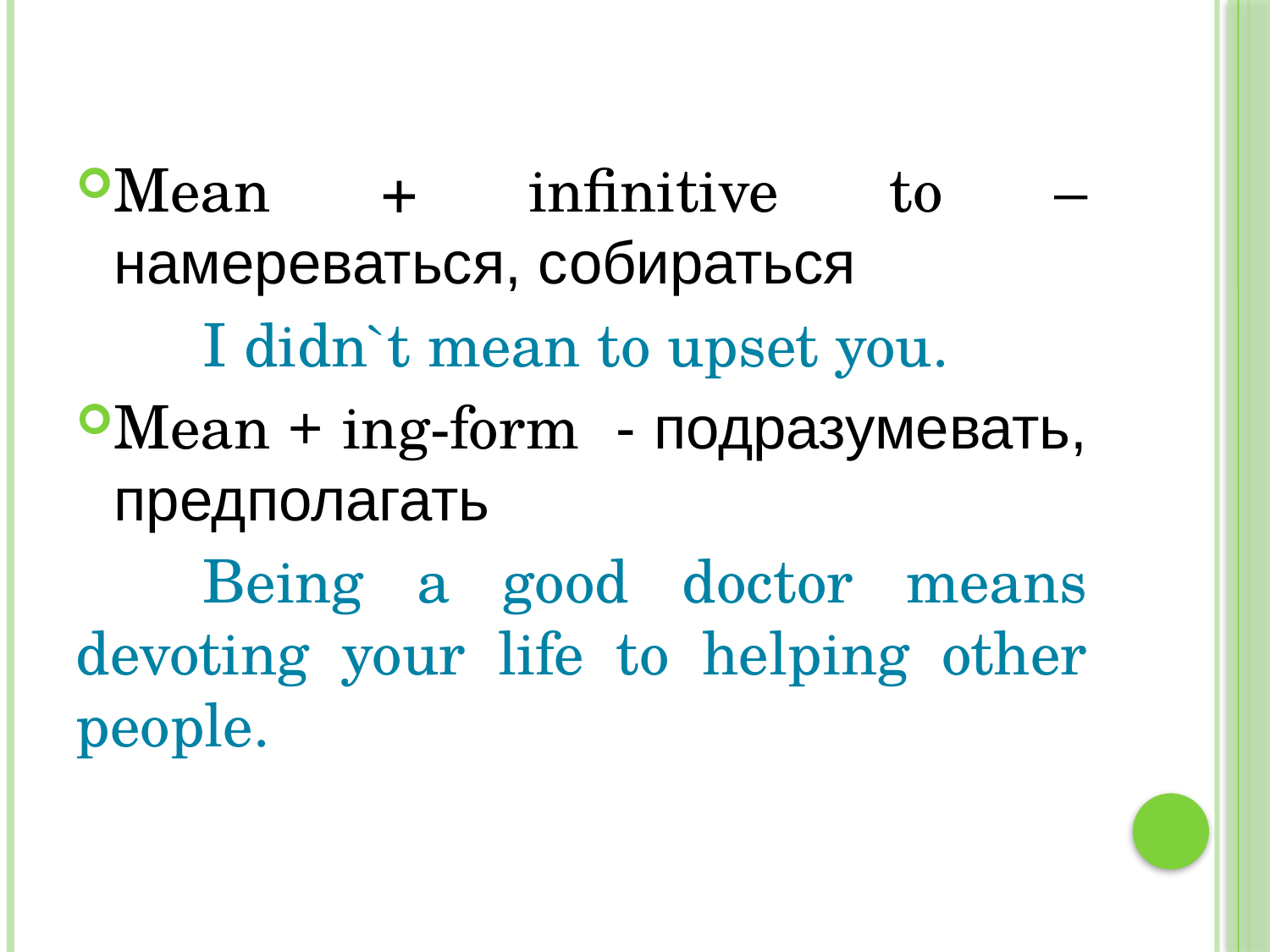

#
Mean + infinitive to – намереваться, собираться
	I didn`t mean to upset you.
Mean + ing-form  - подразумевать, предполагать
	Being a good doctor means devoting your life to helping other people.